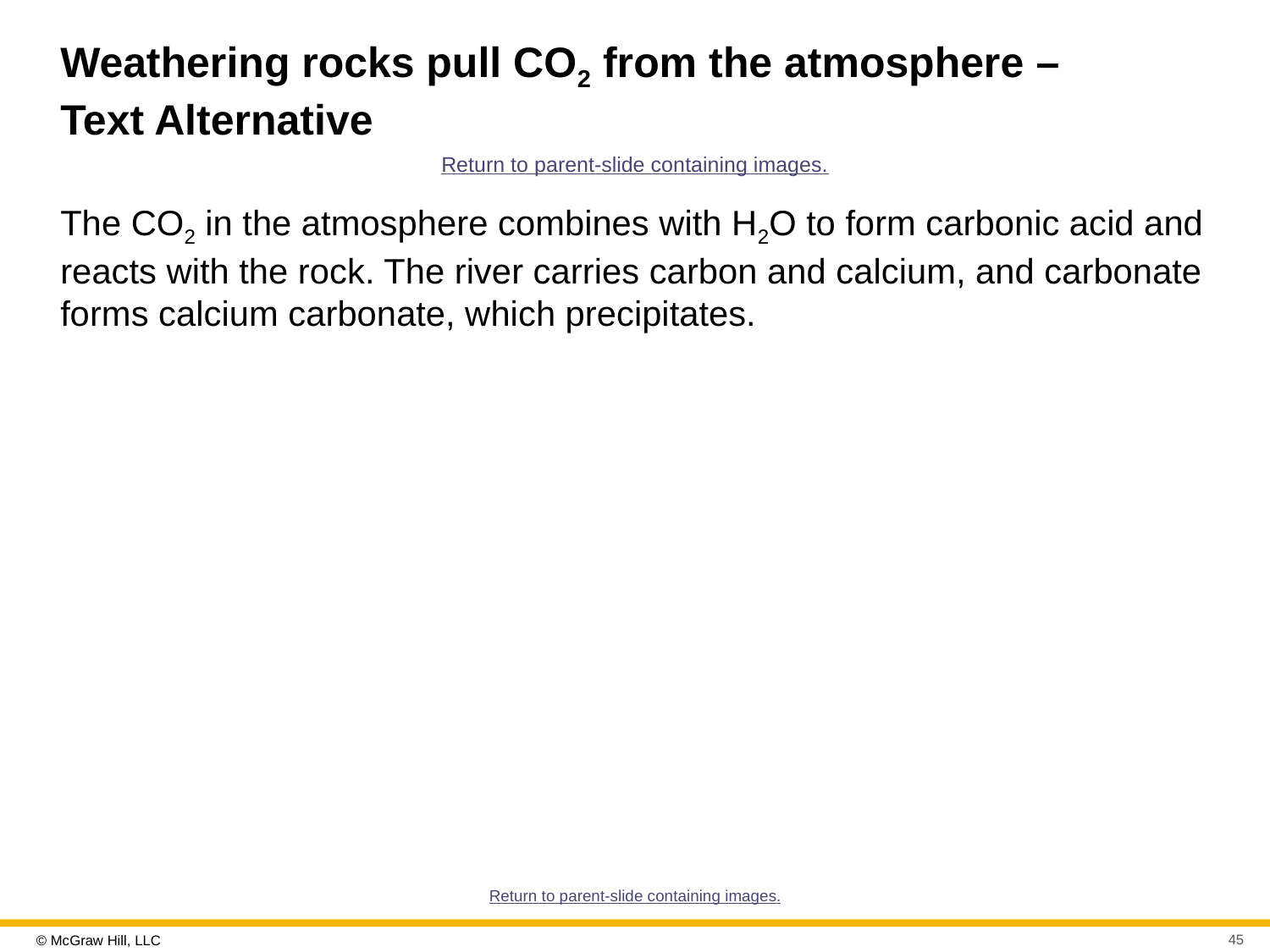

# Weathering rocks pull CO2 from the atmosphere – Text Alternative
Return to parent-slide containing images.
The CO2 in the atmosphere combines with H2O to form carbonic acid and reacts with the rock. The river carries carbon and calcium, and carbonate forms calcium carbonate, which precipitates.
Return to parent-slide containing images.
45